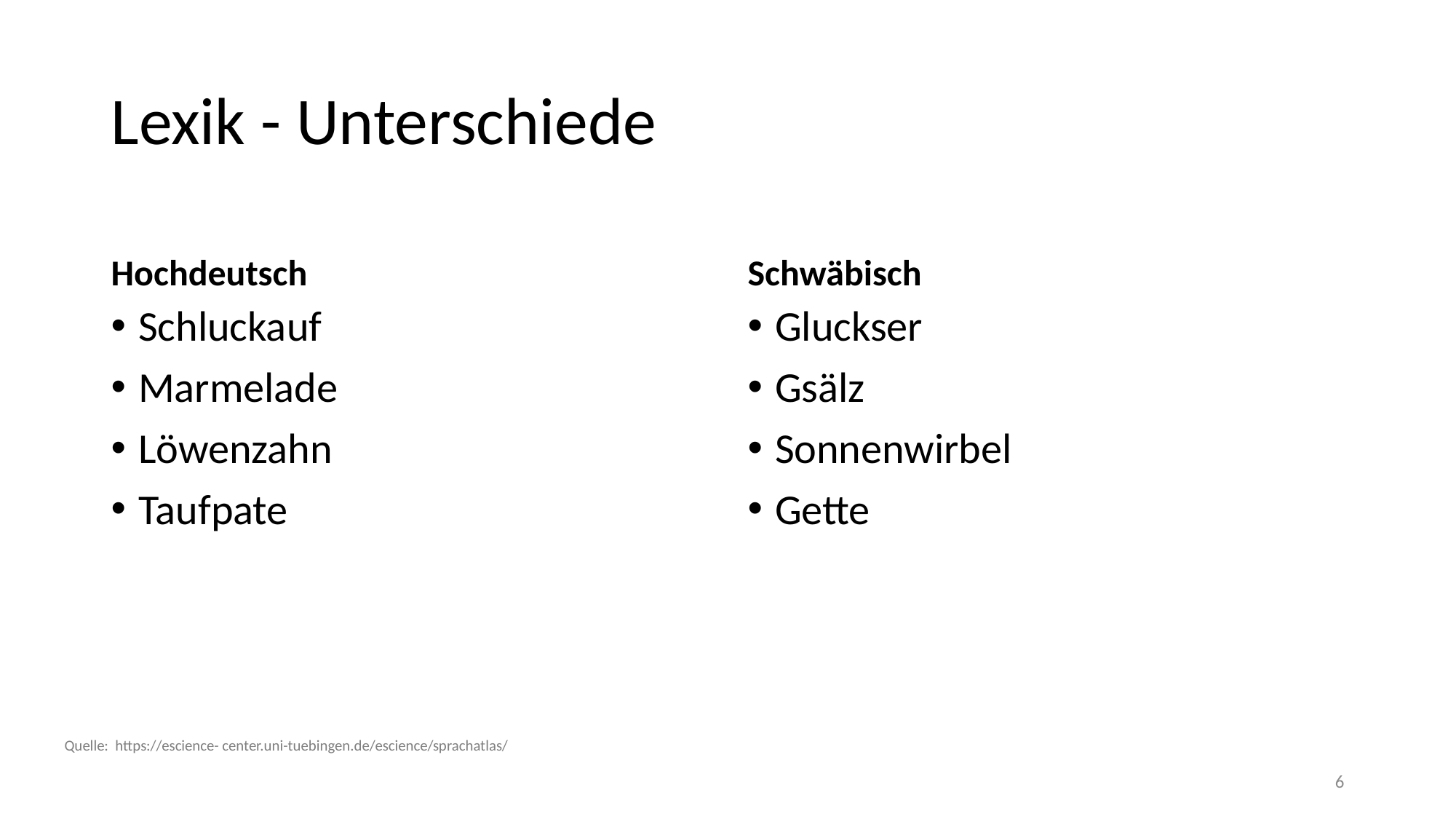

# Lexik - Unterschiede
Hochdeutsch
Schwäbisch
Schluckauf
Marmelade
Löwenzahn
Taufpate
Gluckser
Gsälz
Sonnenwirbel
Gette
Quelle:  https://escience- center.uni-tuebingen.de/escience/sprachatlas/
6